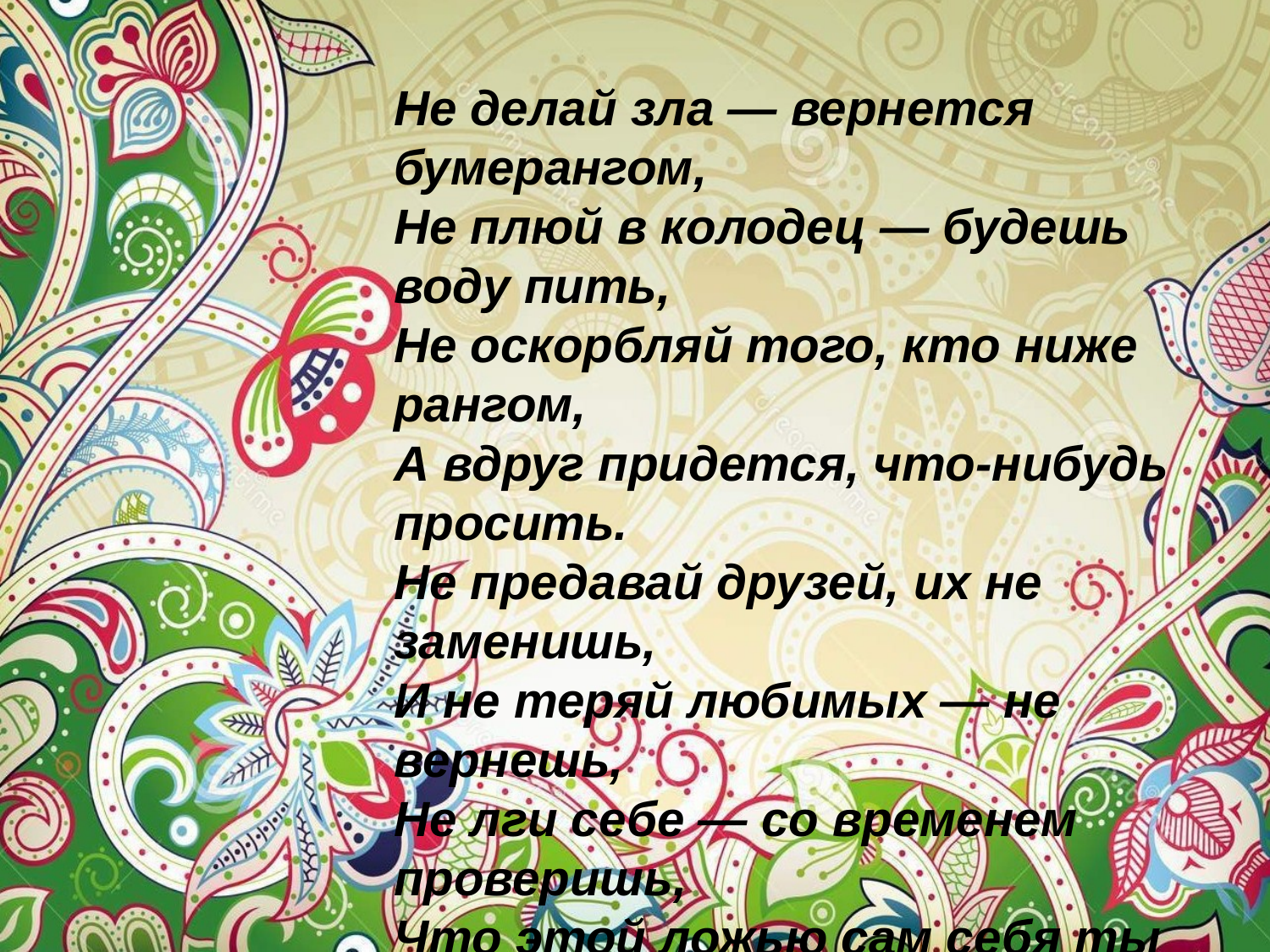

Не делай зла — вернется бумерангом,
Не плюй в колодец — будешь воду пить,
Не оскорбляй того, кто ниже рангом,
А вдруг придется, что-нибудь просить.
Не предавай друзей, их не заменишь,
И не теряй любимых — не вернешь,
Не лги себе — со временем проверишь,
Что этой ложью сам себя ты предаёшь.